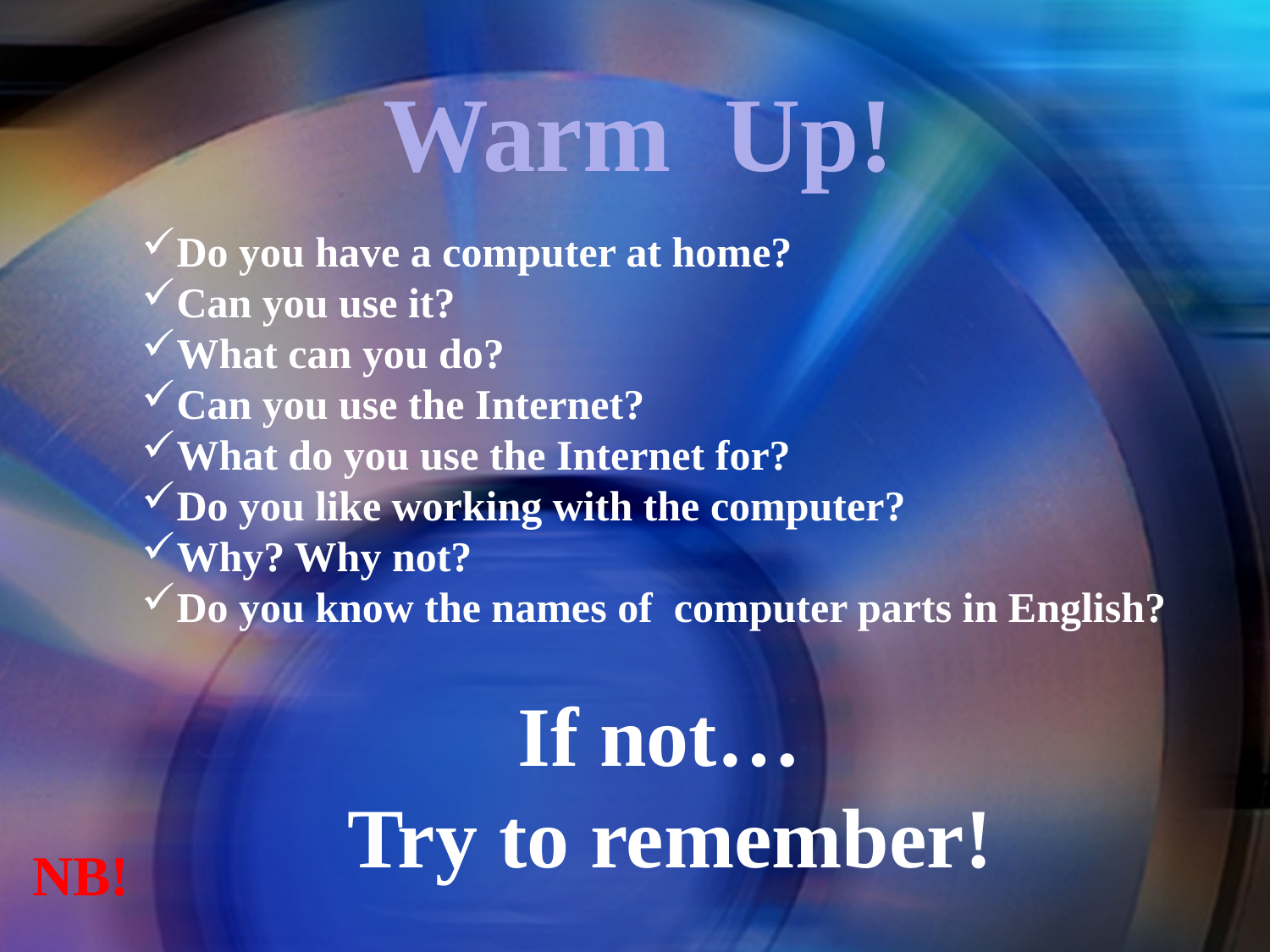

# Warm  Up!
Do you have a computer at home?
Can you use it?
What can you do?
Can you use the Internet?
What do you use the Internet for?
Do you like working with the computer?
Why? Why not?
Do you know the names of  computer parts in English?

If not…
 Try to remember!

NB!